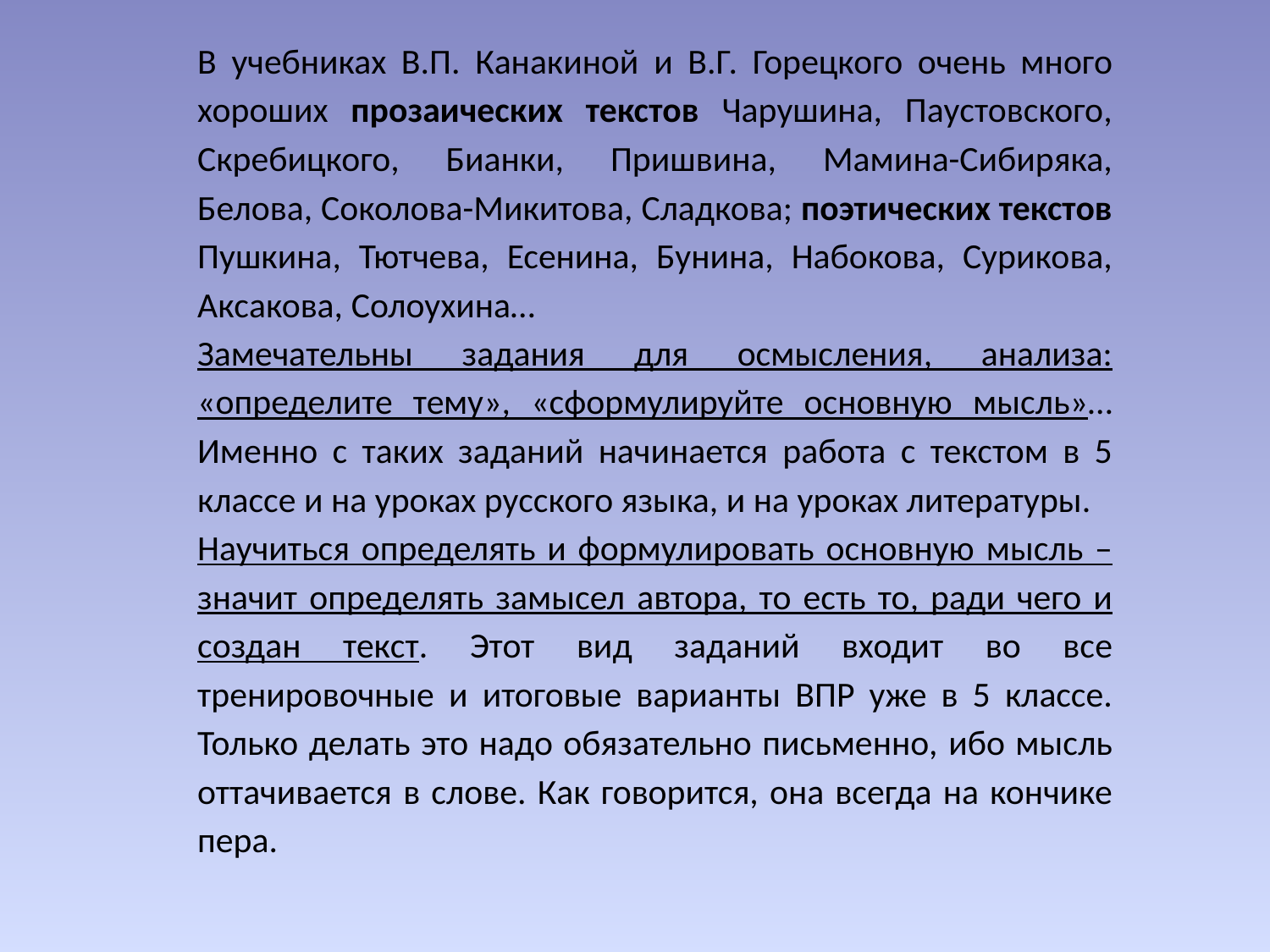

В учебниках В.П. Канакиной и В.Г. Горецкого очень много хороших прозаических текстов Чарушина, Паустовского, Скребицкого, Бианки, Пришвина, Мамина-Сибиряка, Белова, Соколова-Микитова, Сладкова; поэтических текстов Пушкина, Тютчева, Есенина, Бунина, Набокова, Сурикова, Аксакова, Солоухина…
Замечательны задания для осмысления, анализа: «определите тему», «сформулируйте основную мысль»… Именно с таких заданий начинается работа с текстом в 5 классе и на уроках русского языка, и на уроках литературы.
Научиться определять и формулировать основную мысль – значит определять замысел автора, то есть то, ради чего и создан текст. Этот вид заданий входит во все тренировочные и итоговые варианты ВПР уже в 5 классе. Только делать это надо обязательно письменно, ибо мысль оттачивается в слове. Как говорится, она всегда на кончике пера.